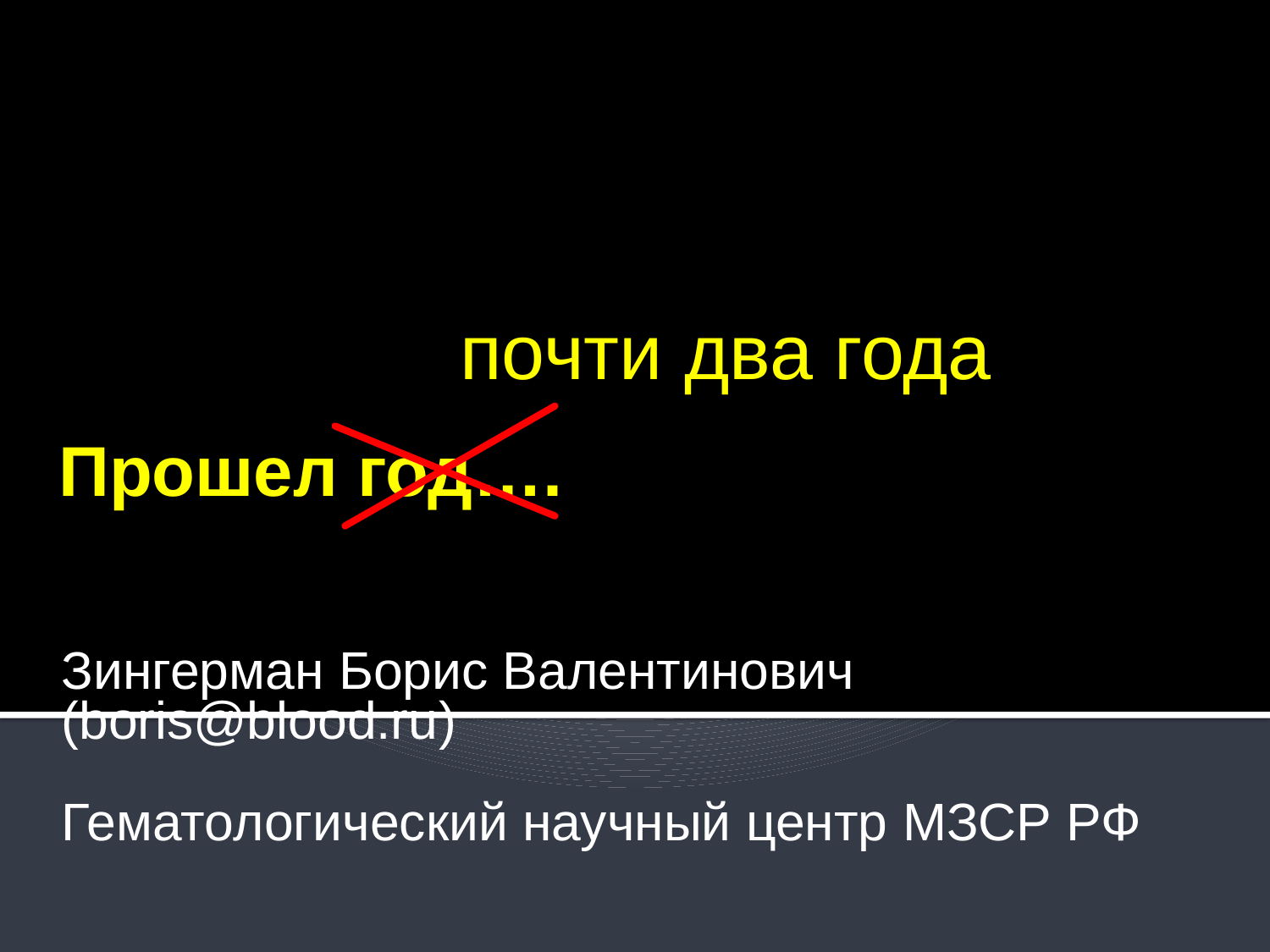

почти два года
Прошел год….
Зингерман Борис Валентинович (boris@blood.ru)

Гематологический научный центр МЗСР РФ